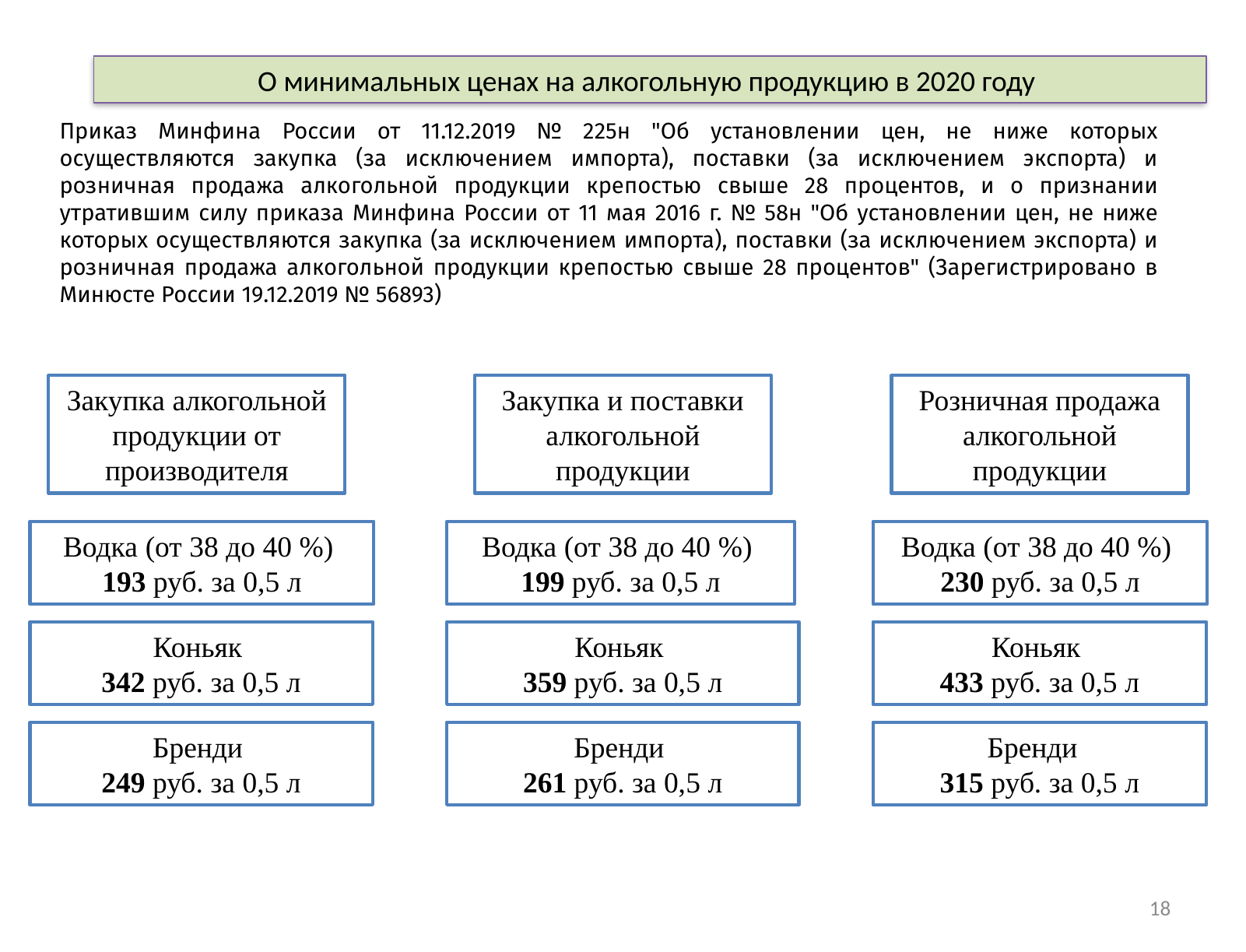

О минимальных ценах на алкогольную продукцию в 2020 году
Приказ Минфина России от 11.12.2019 № 225н "Об установлении цен, не ниже которых осуществляются закупка (за исключением импорта), поставки (за исключением экспорта) и розничная продажа алкогольной продукции крепостью свыше 28 процентов, и о признании утратившим силу приказа Минфина России от 11 мая 2016 г. № 58н "Об установлении цен, не ниже которых осуществляются закупка (за исключением импорта), поставки (за исключением экспорта) и розничная продажа алкогольной продукции крепостью свыше 28 процентов" (Зарегистрировано в Минюсте России 19.12.2019 № 56893)

Закупка алкогольной продукции от производителя
Закупка и поставки алкогольной продукции
Розничная продажа алкогольной продукции
Водка (от 38 до 40 %)
193 руб. за 0,5 л
Водка (от 38 до 40 %)
199 руб. за 0,5 л
Водка (от 38 до 40 %)
230 руб. за 0,5 л
Коньяк
342 руб. за 0,5 л
Коньяк
359 руб. за 0,5 л
Коньяк
433 руб. за 0,5 л
Бренди
249 руб. за 0,5 л
Бренди
261 руб. за 0,5 л
Бренди
315 руб. за 0,5 л
18